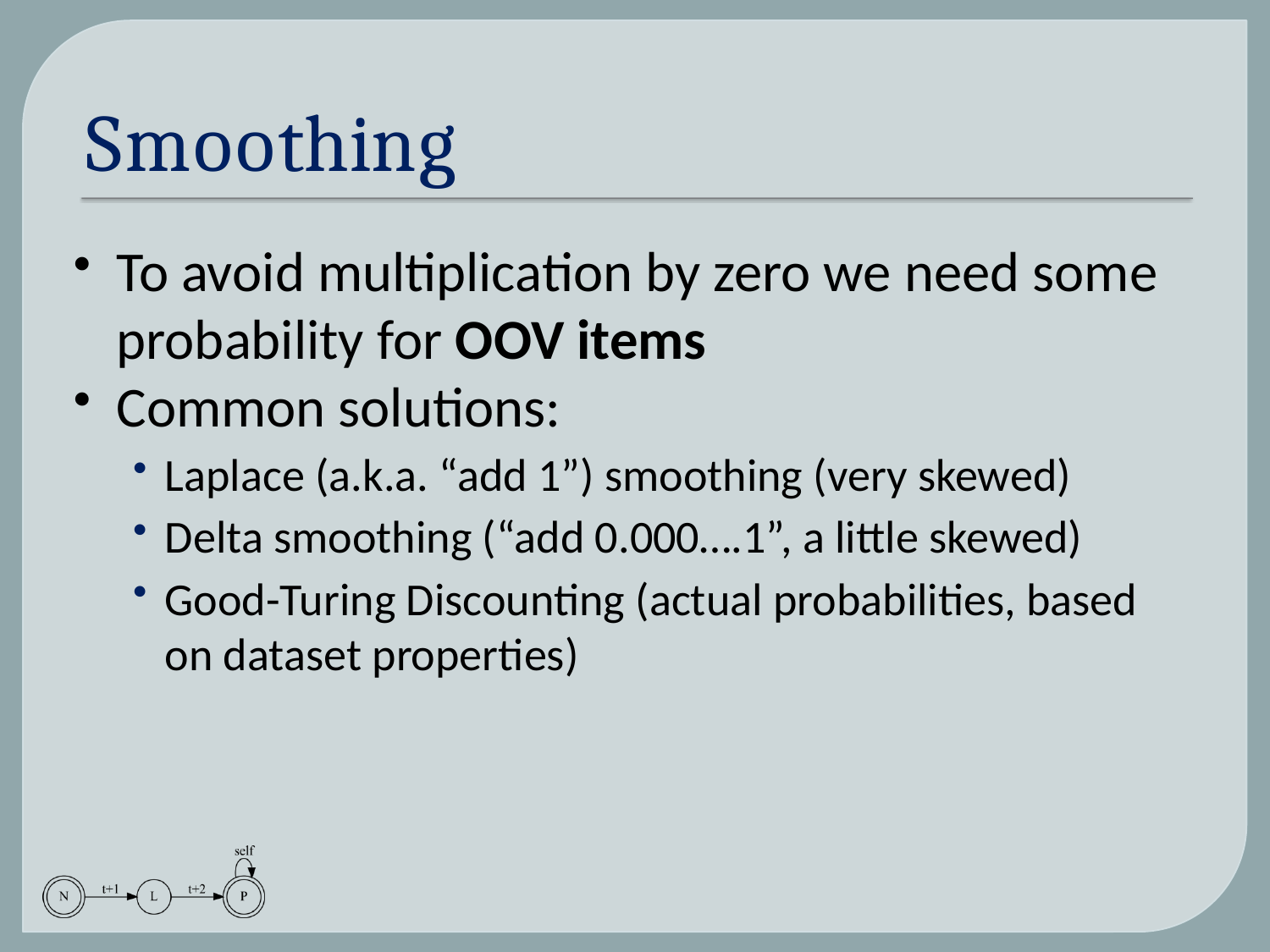

# Smoothing
To avoid multiplication by zero we need some probability for OOV items
Common solutions:
Laplace (a.k.a. “add 1”) smoothing (very skewed)
Delta smoothing (“add 0.000….1”, a little skewed)
Good-Turing Discounting (actual probabilities, based on dataset properties)